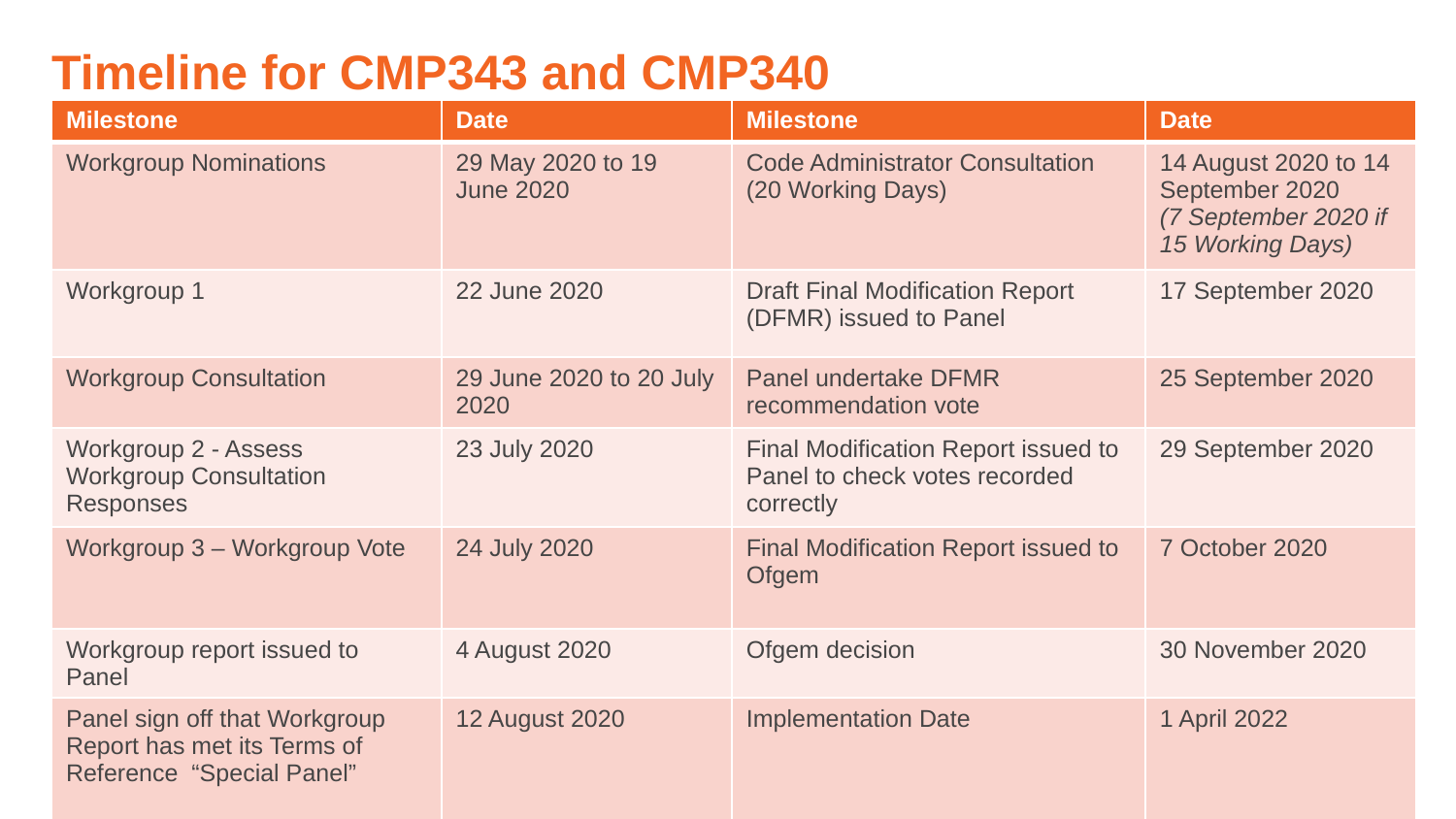

# Timeline for CMP343 and CMP340
| Milestone | Date | Milestone | Date |
| --- | --- | --- | --- |
| Workgroup Nominations | 29 May 2020 to 19 June 2020 | Code Administrator Consultation (20 Working Days) | 14 August 2020 to 14 September 2020 (7 September 2020 if 15 Working Days) |
| Workgroup 1 | 22 June 2020 | Draft Final Modification Report (DFMR) issued to Panel | 17 September 2020 |
| Workgroup Consultation | 29 June 2020 to 20 July 2020 | Panel undertake DFMR recommendation vote | 25 September 2020 |
| Workgroup 2 - Assess Workgroup Consultation Responses | 23 July 2020 | Final Modification Report issued to Panel to check votes recorded correctly | 29 September 2020 |
| Workgroup 3 – Workgroup Vote | 24 July 2020 | Final Modification Report issued to Ofgem | 7 October 2020 |
| Workgroup report issued to Panel | 4 August 2020 | Ofgem decision | 30 November 2020 |
| Panel sign off that Workgroup Report has met its Terms of Reference “Special Panel” | 12 August 2020 | Implementation Date | 1 April 2022 |